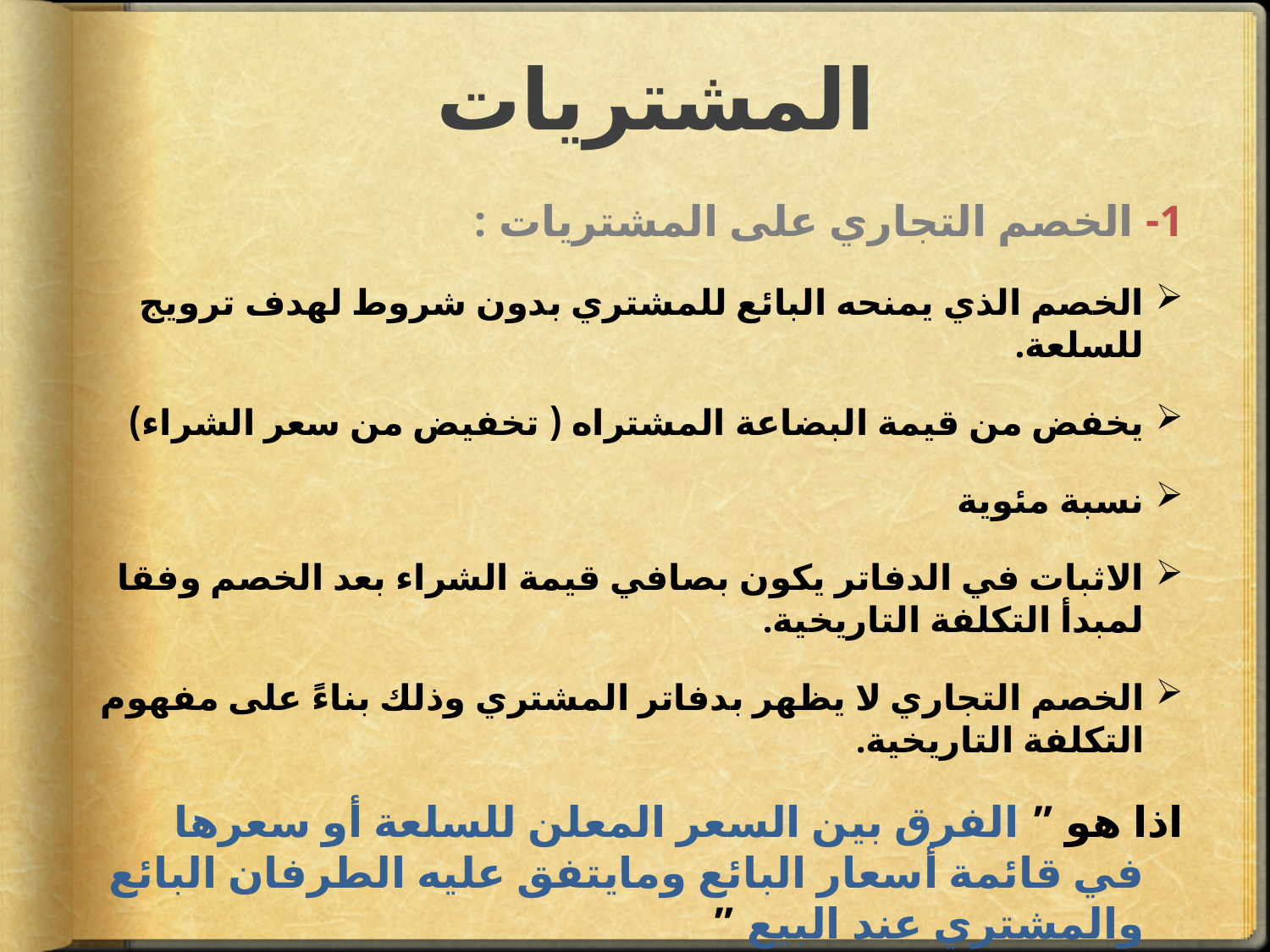

# المشتريات
1- الخصم التجاري على المشتريات :
الخصم الذي يمنحه البائع للمشتري بدون شروط لهدف ترويج للسلعة.
يخفض من قيمة البضاعة المشتراه ( تخفيض من سعر الشراء)
نسبة مئوية
الاثبات في الدفاتر يكون بصافي قيمة الشراء بعد الخصم وفقا لمبدأ التكلفة التاريخية.
الخصم التجاري لا يظهر بدفاتر المشتري وذلك بناءً على مفهوم التكلفة التاريخية.
اذا هو ” الفرق بين السعر المعلن للسلعة أو سعرها في قائمة أسعار البائع ومايتفق عليه الطرفان البائع والمشتري عند البيع ”